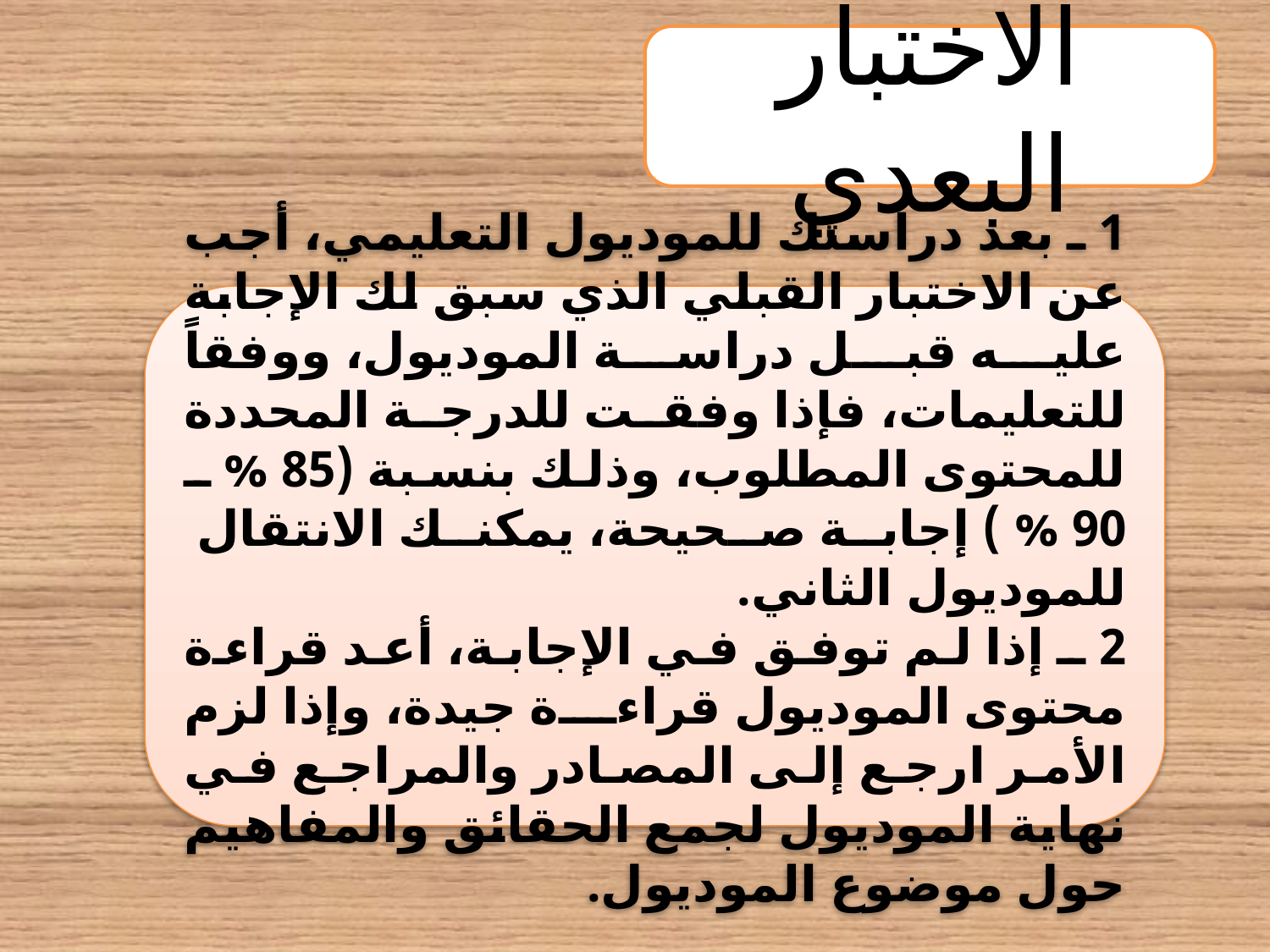

الاختبار البعدي
1 ـ بعد دراستك للموديول التعليمي، أجب عن الاختبار القبلي الذي سبق لك الإجابة عليه قبل دراسة الموديول، ووفقاً للتعليمات، فإذا وفقت للدرجة المحددة للمحتوى المطلوب، وذلك بنسبة (85 % ـ 90 % ) إجابة صحيحة، يمكنك الانتقال  للموديول الثاني.
2 ـ إذا لم توفق في الإجابة، أعد قراءة محتوى الموديول قراءة جيدة، وإذا لزم الأمر ارجع إلى المصادر والمراجع في نهاية الموديول لجمع الحقائق والمفاهيم حول موضوع الموديول.